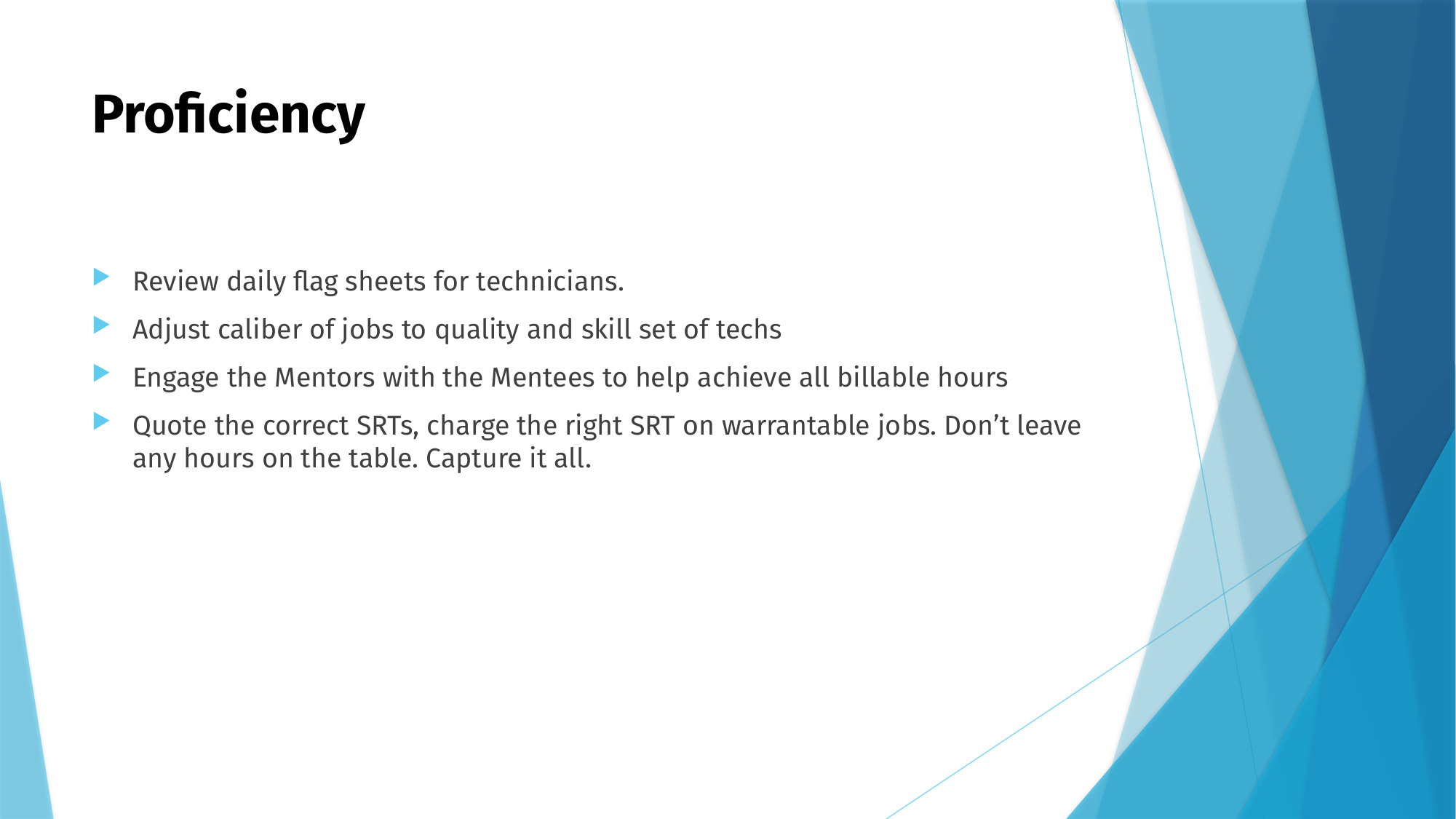

# Proficiency
Review daily flag sheets for technicians.
Adjust caliber of jobs to quality and skill set of techs
Engage the Mentors with the Mentees to help achieve all billable hours
Quote the correct SRTs, charge the right SRT on warrantable jobs. Don’t leave any hours on the table. Capture it all.